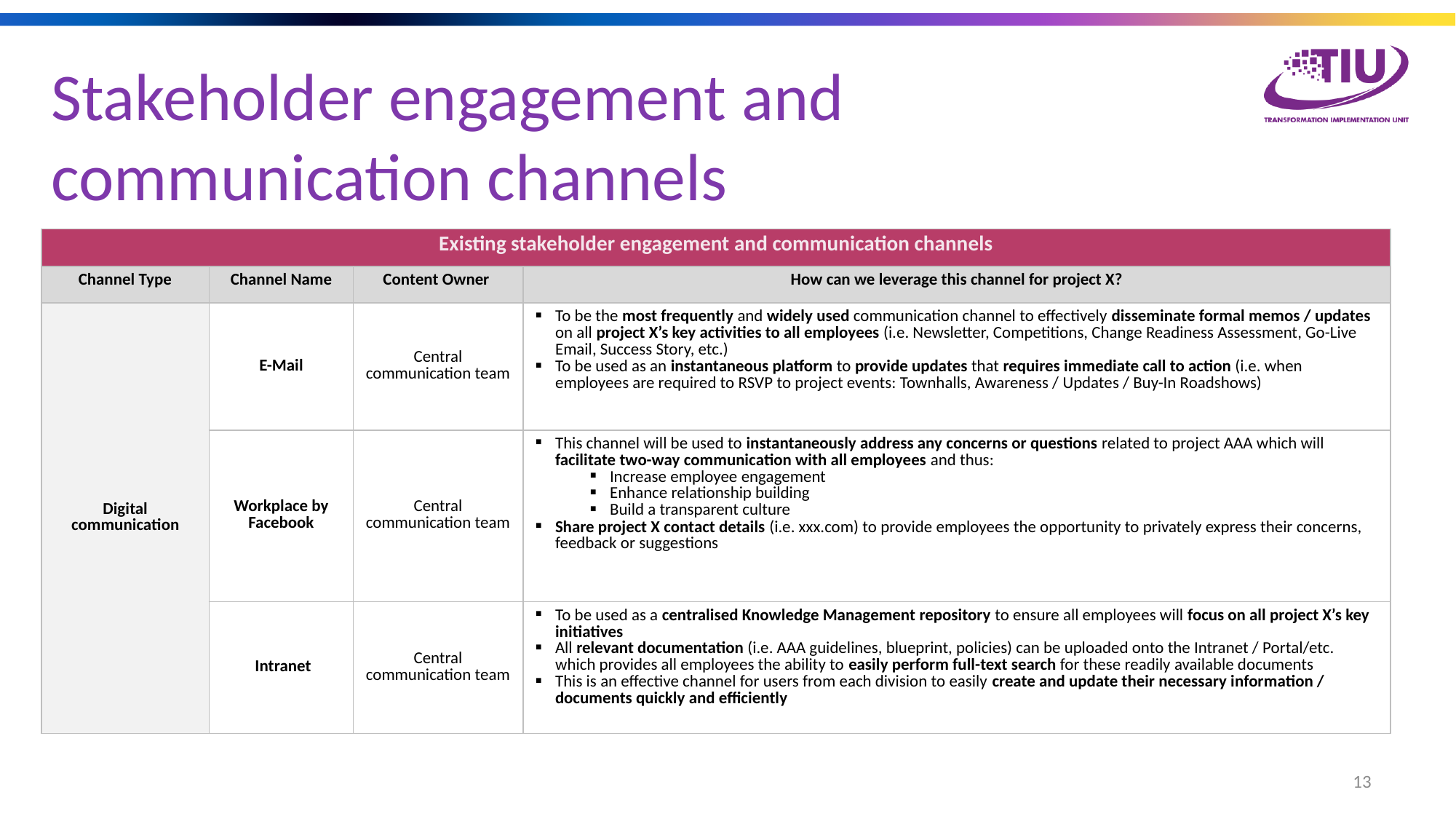

# Stakeholder engagement and communication channels
| Existing stakeholder engagement and communication channels |  |  |  |
| --- | --- | --- | --- |
| Channel Type | Channel Name | Content Owner | How can we leverage this channel for project X? |
| Digital communication | E-Mail | Central communication team | To be the most frequently and widely used communication channel to effectively disseminate formal memos / updates on all project X’s key activities to all employees (i.e. Newsletter, Competitions, Change Readiness Assessment, Go-Live Email, Success Story, etc.)  To be used as an instantaneous platform to provide updates that requires immediate call to action (i.e. when employees are required to RSVP to project events: Townhalls, Awareness / Updates / Buy-In Roadshows) |
|  | Workplace by Facebook | Central communication team | This channel will be used to instantaneously address any concerns or questions related to project AAA which will facilitate two-way communication with all employees and thus: Increase employee engagement Enhance relationship building Build a transparent culture  Share project X contact details (i.e. xxx.com) to provide employees the opportunity to privately express their concerns, feedback or suggestions |
|  | Intranet | Central communication team | To be used as a centralised Knowledge Management repository to ensure all employees will focus on all project X’s key initiatives  All relevant documentation (i.e. AAA guidelines, blueprint, policies) can be uploaded onto the Intranet / Portal/etc. which provides all employees the ability to easily perform full-text search for these readily available documents This is an effective channel for users from each division to easily create and update their necessary information / documents quickly and efficiently |
13